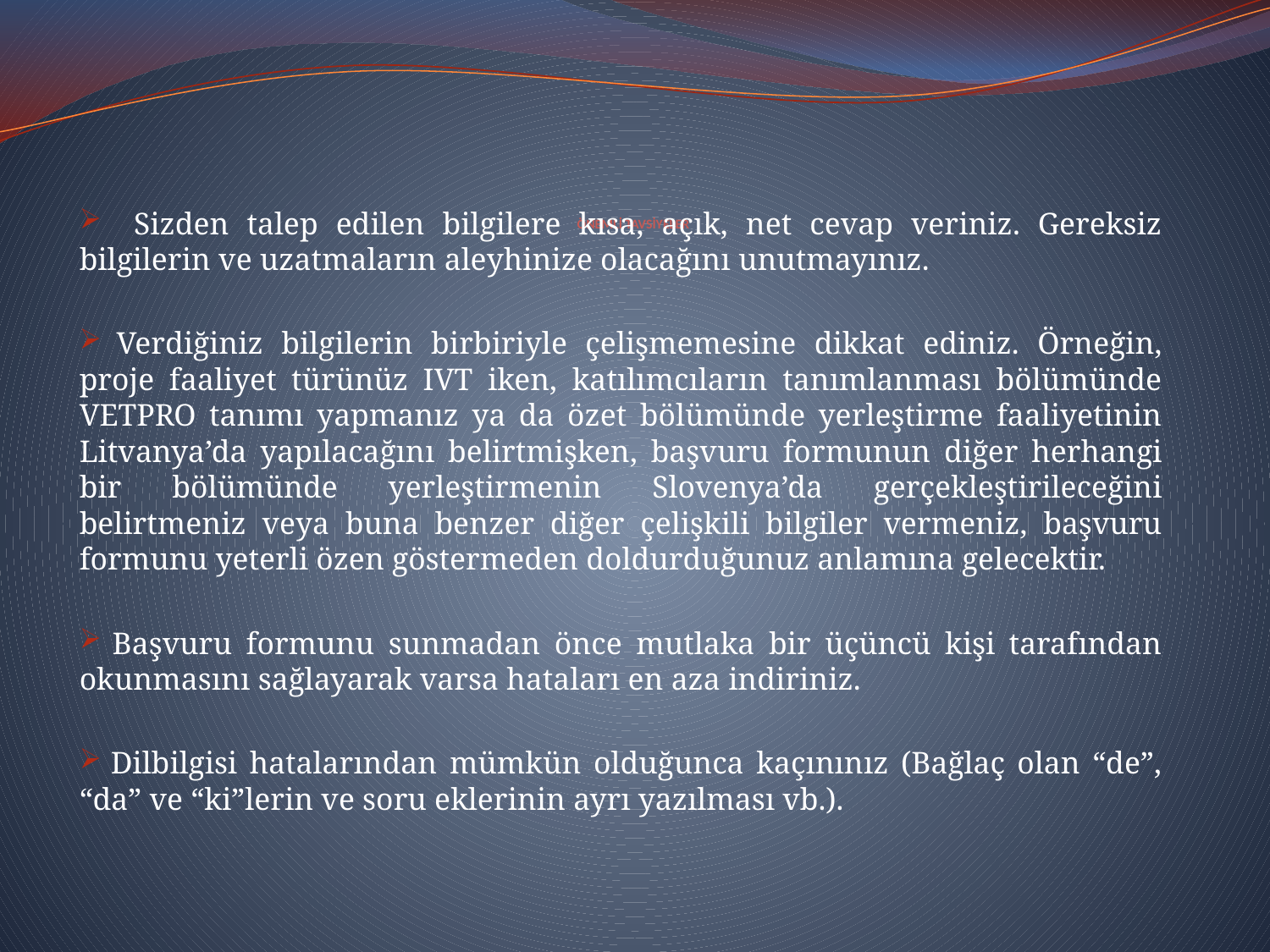

# ÖNEMLİ TAVSİYELER
  Sizden talep edilen bilgilere kısa, açık, net cevap veriniz. Gereksiz bilgilerin ve uzatmaların aleyhinize olacağını unutmayınız.

 Verdiğiniz bilgilerin birbiriyle çelişmemesine dikkat ediniz. Örneğin, proje faaliyet türünüz IVT iken, katılımcıların tanımlanması bölümünde VETPRO tanımı yapmanız ya da özet bölümünde yerleştirme faaliyetinin Litvanya’da yapılacağını belirtmişken, başvuru formunun diğer herhangi bir bölümünde yerleştirmenin Slovenya’da gerçekleştirileceğini belirtmeniz veya buna benzer diğer çelişkili bilgiler vermeniz, başvuru formunu yeterli özen göstermeden doldurduğunuz anlamına gelecektir.

 Başvuru formunu sunmadan önce mutlaka bir üçüncü kişi tarafından okunmasını sağlayarak varsa hataları en aza indiriniz.

 Dilbilgisi hatalarından mümkün olduğunca kaçınınız (Bağlaç olan “de”, “da” ve “ki”lerin ve soru eklerinin ayrı yazılması vb.).